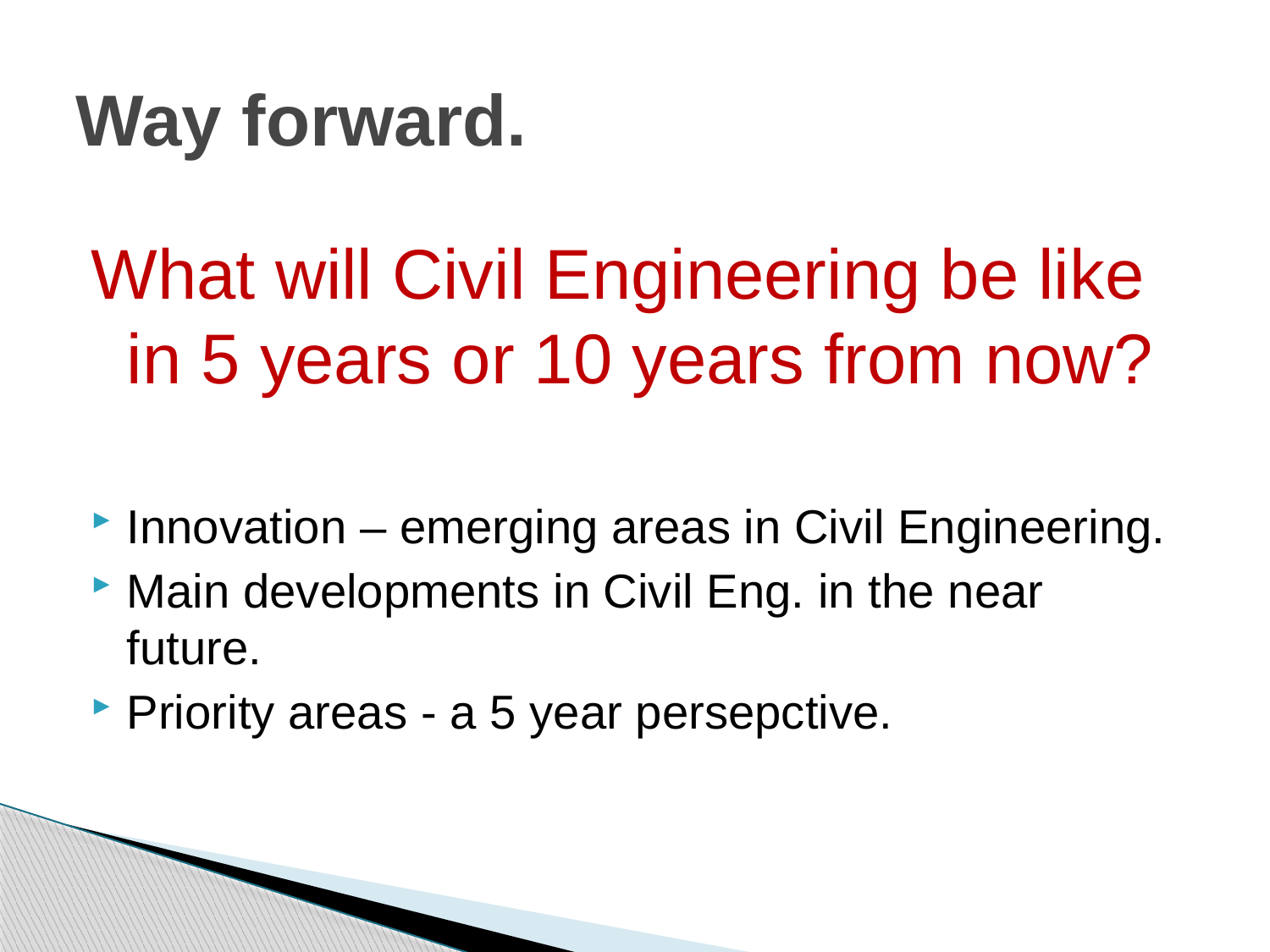

# Way forward.
What will Civil Engineering be like in 5 years or 10 years from now?

Innovation – emerging areas in Civil Engineering.
Main developments in Civil Eng. in the near future.
Priority areas - a 5 year persepctive.